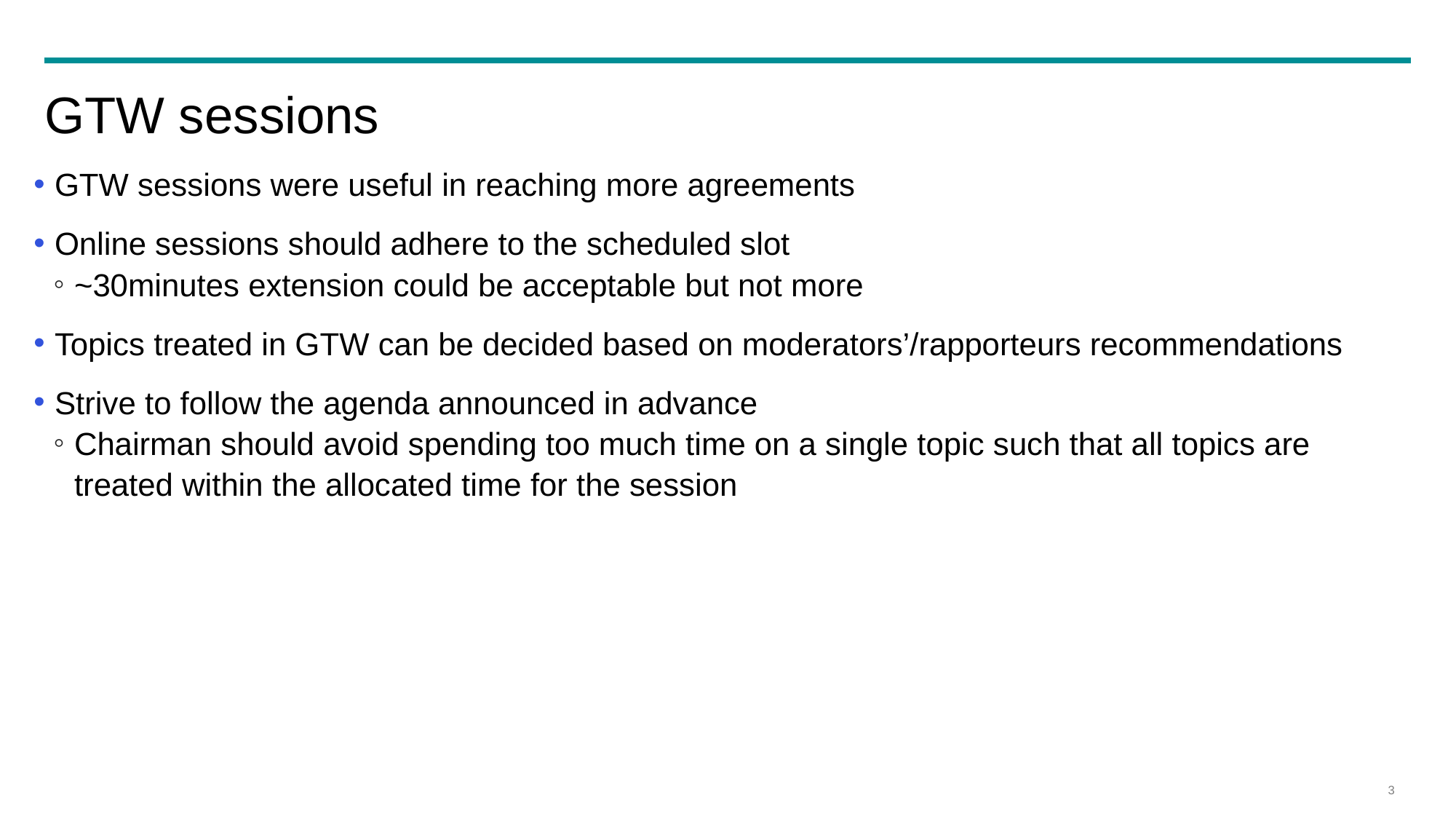

# GTW sessions
GTW sessions were useful in reaching more agreements
Online sessions should adhere to the scheduled slot
~30minutes extension could be acceptable but not more
Topics treated in GTW can be decided based on moderators’/rapporteurs recommendations
Strive to follow the agenda announced in advance
Chairman should avoid spending too much time on a single topic such that all topics are treated within the allocated time for the session